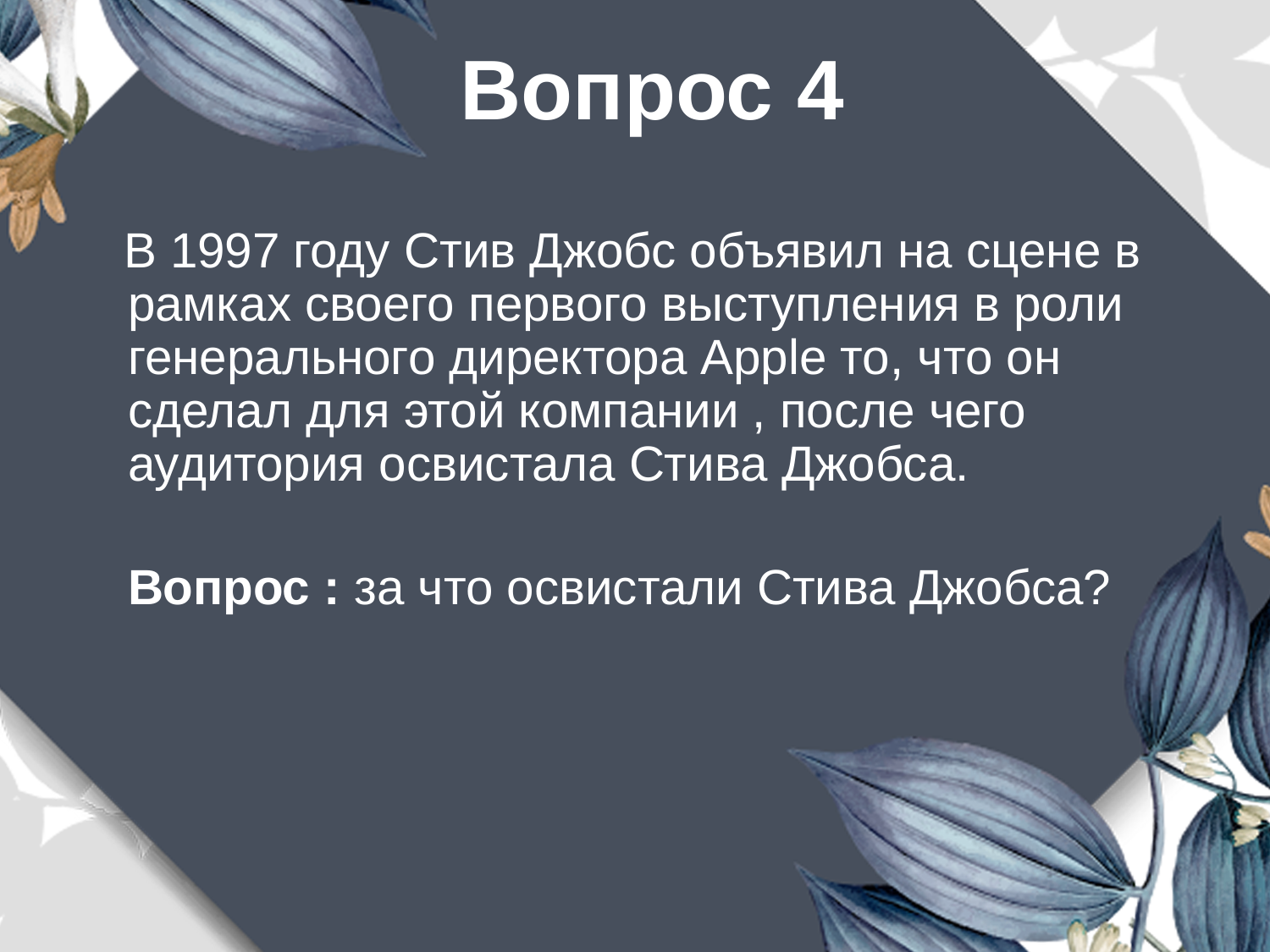

# Вопрос 4
  В 1997 году Стив Джобс объявил на сцене в рамках своего первого выступления в роли генерального директора Apple то, что он сделал для этой компании , после чего аудитория освистала Стива Джобса.
Вопрос : за что освистали Стива Джобса?